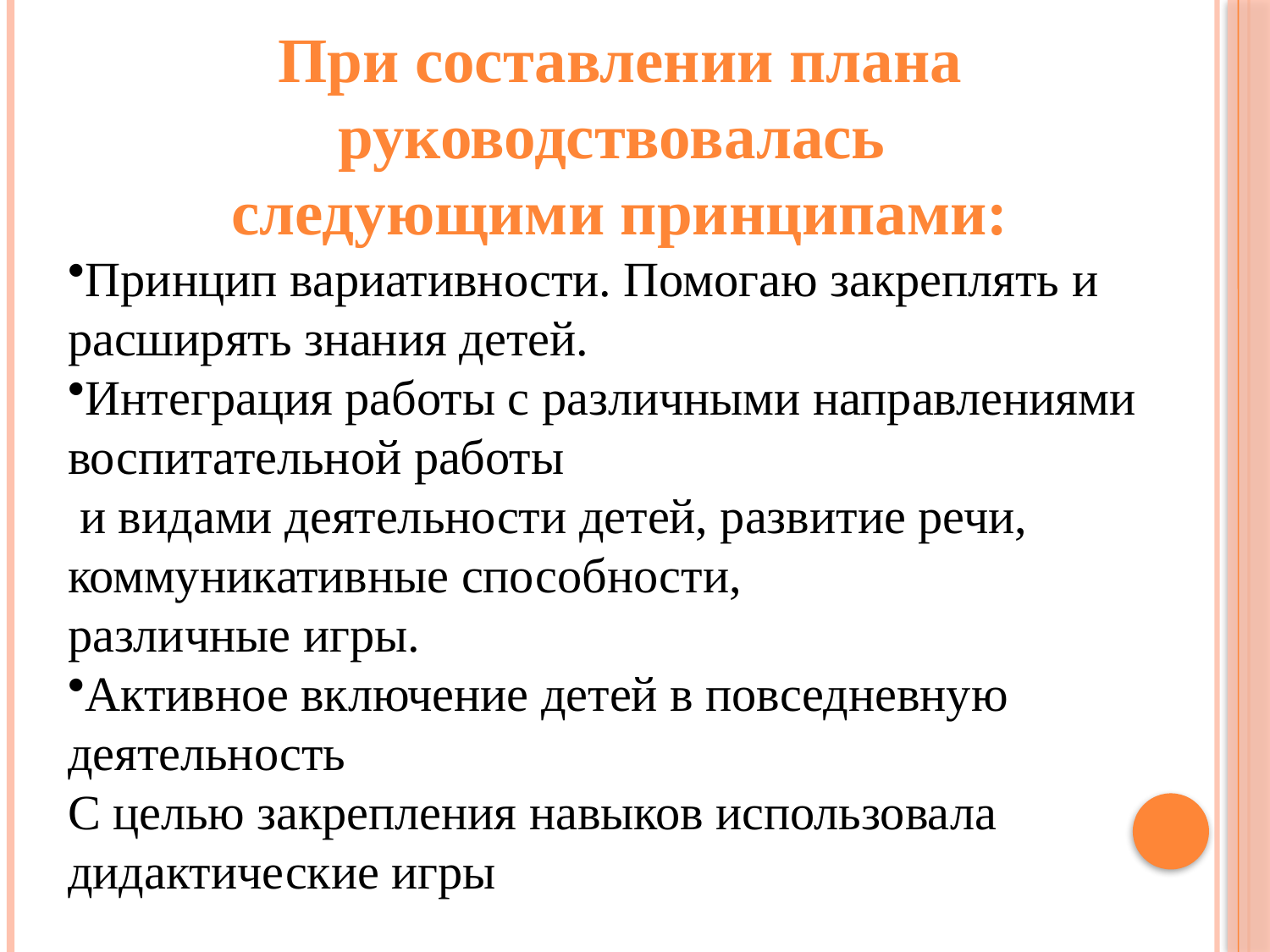

При составлении плана руководствовалась
следующими принципами:
Принцип вариативности. Помогаю закреплять и расширять знания детей.
Интеграция работы с различными направлениями воспитательной работы
 и видами деятельности детей, развитие речи, коммуникативные способности,
различные игры.
Активное включение детей в повседневную деятельность
С целью закрепления навыков использовала дидактические игры